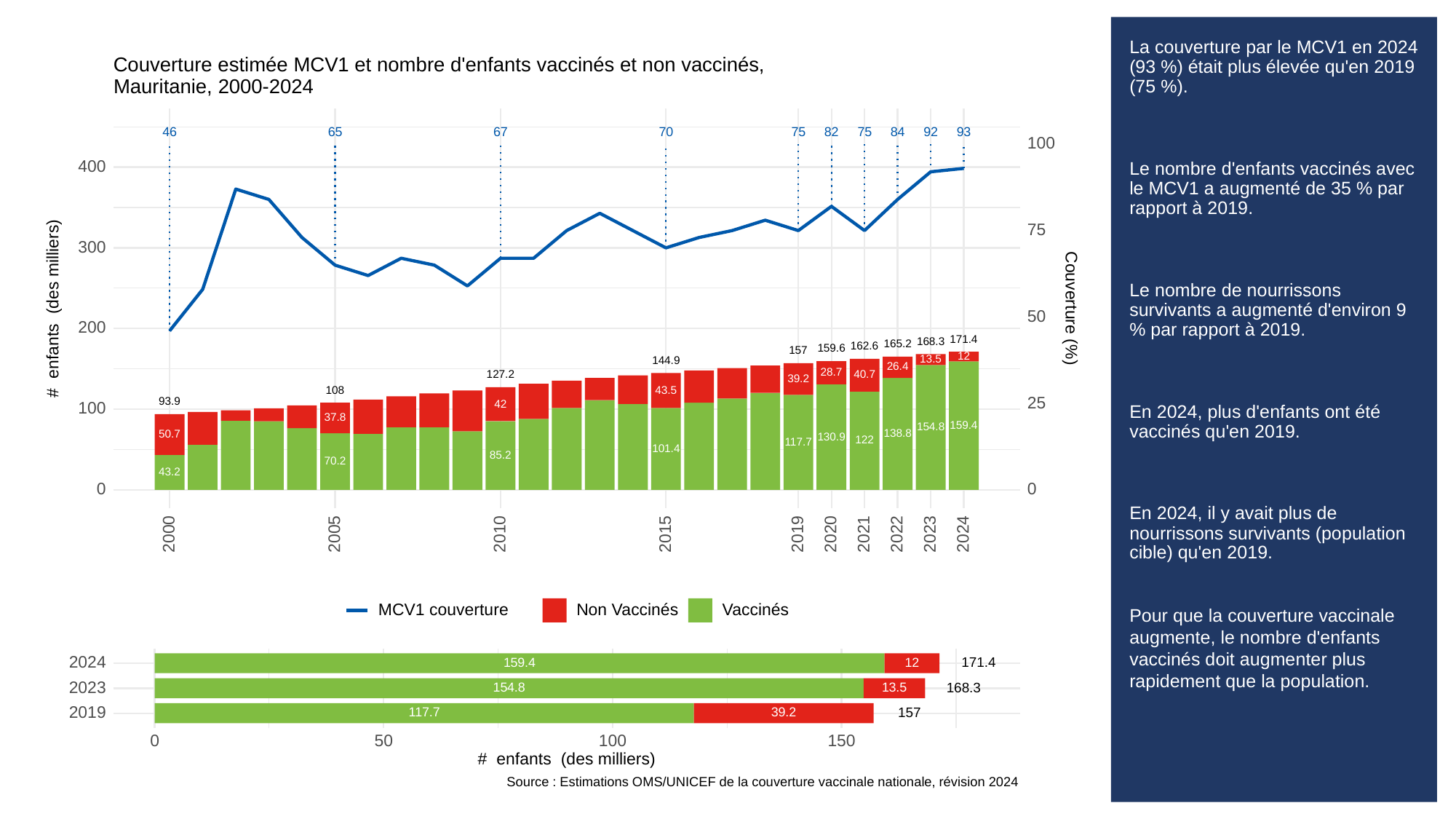

# La couverture par le MCV1 en 2024 (93 %) était plus élevée qu'en 2019 (75 %).

Le nombre d'enfants vaccinés avec le MCV1 a augmenté de 35 % par rapport à 2019.

Le nombre de nourrissons survivants a augmenté d'environ 9 % par rapport à 2019.

En 2024, plus d'enfants ont été vaccinés qu'en 2019.

En 2024, il y avait plus de nourrissons survivants (population cible) qu'en 2019.

Pour que la couverture vaccinale augmente, le nombre d'enfants vaccinés doit augmenter plus rapidement que la population.

Couverture estimée MCV1 et nombre d'enfants vaccinés et non vaccinés,
Mauritanie, 2000-2024

93
46
65
67
70
82
84
92
75
75
100

400

75
300

#  enfants  (des milliers)
Couverture (%)
50
200

171.4
168.3
165.2
162.6
159.6
157

12

13.5

144.9

26.4

28.7

40.7
127.2

39.2

43.5
108

25
93.9

42

100

37.8

159.4
154.8

138.8
50.7

130.9

122
117.7

101.4

85.2

70.2
43.2
0
0

2023
2000
2005
2010
2015
2019
2020
2021
2022
2024

MCV1 couverture
Non Vaccinés
Vaccinés

2024
171.4
159.4
12

2023
168.3
13.5
154.8

2019
157
39.2
117.7

0
50
100
150
#  enfants  (des milliers)
Source : Estimations OMS/UNICEF de la couverture vaccinale nationale, révision 2024